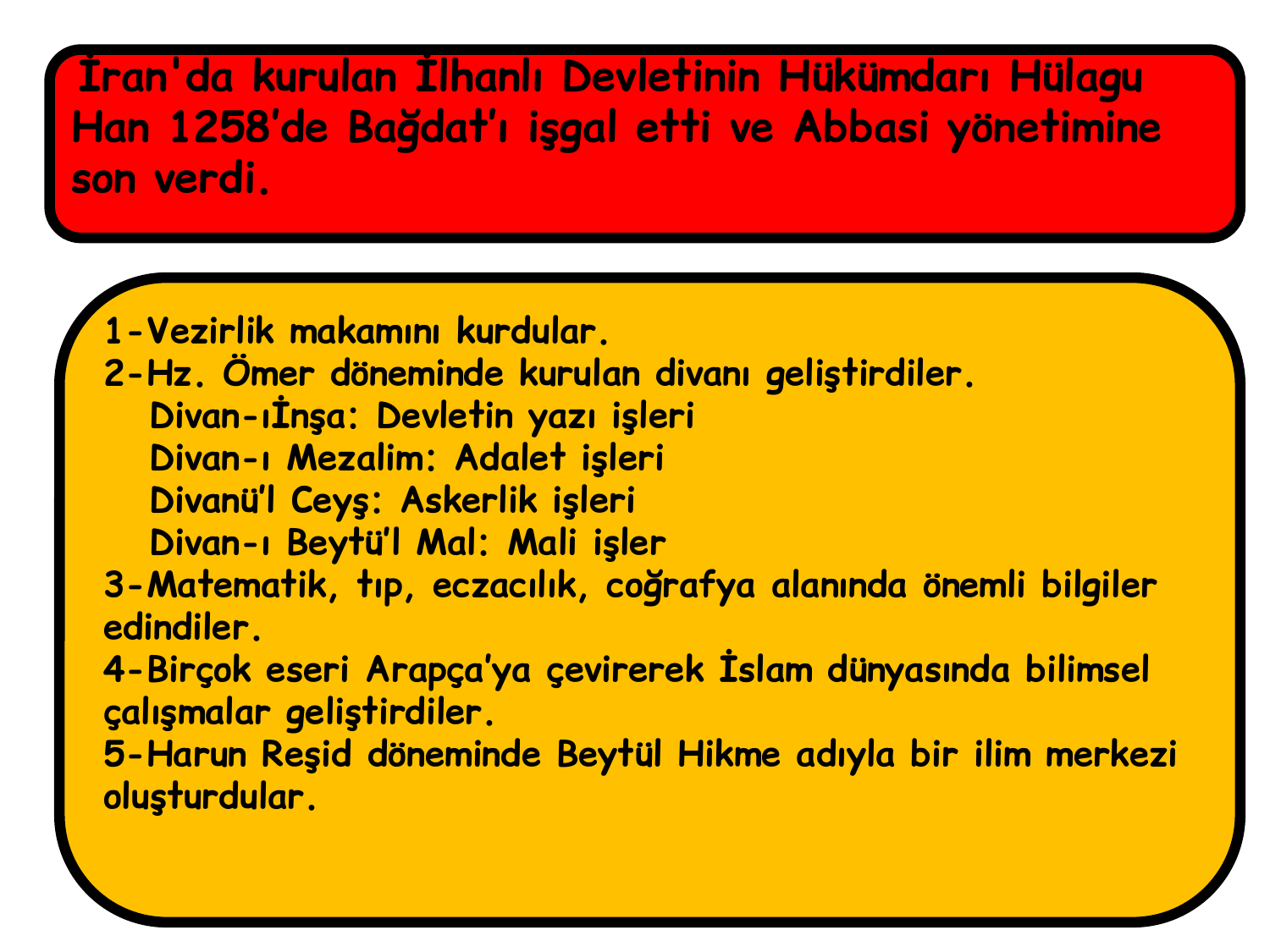

İran'da kurulan İlhanlı Devletinin Hükümdarı Hülagu Han 1258’de Bağdat’ı işgal etti ve Abbasi yönetimine son verdi.
1-Vezirlik makamını kurdular.
2-Hz. Ömer döneminde kurulan divanı geliştirdiler.
   Divan-ıİnşa: Devletin yazı işleri
   Divan-ı Mezalim: Adalet işleri
   Divanü’l Ceyş: Askerlik işleri
   Divan-ı Beytü’l Mal: Mali işler
3-Matematik, tıp, eczacılık, coğrafya alanında önemli bilgiler edindiler.
4-Birçok eseri Arapça’ya çevirerek İslam dünyasında bilimsel çalışmalar geliştirdiler.
5-Harun Reşid döneminde Beytül Hikme adıyla bir ilim merkezi oluşturdular.